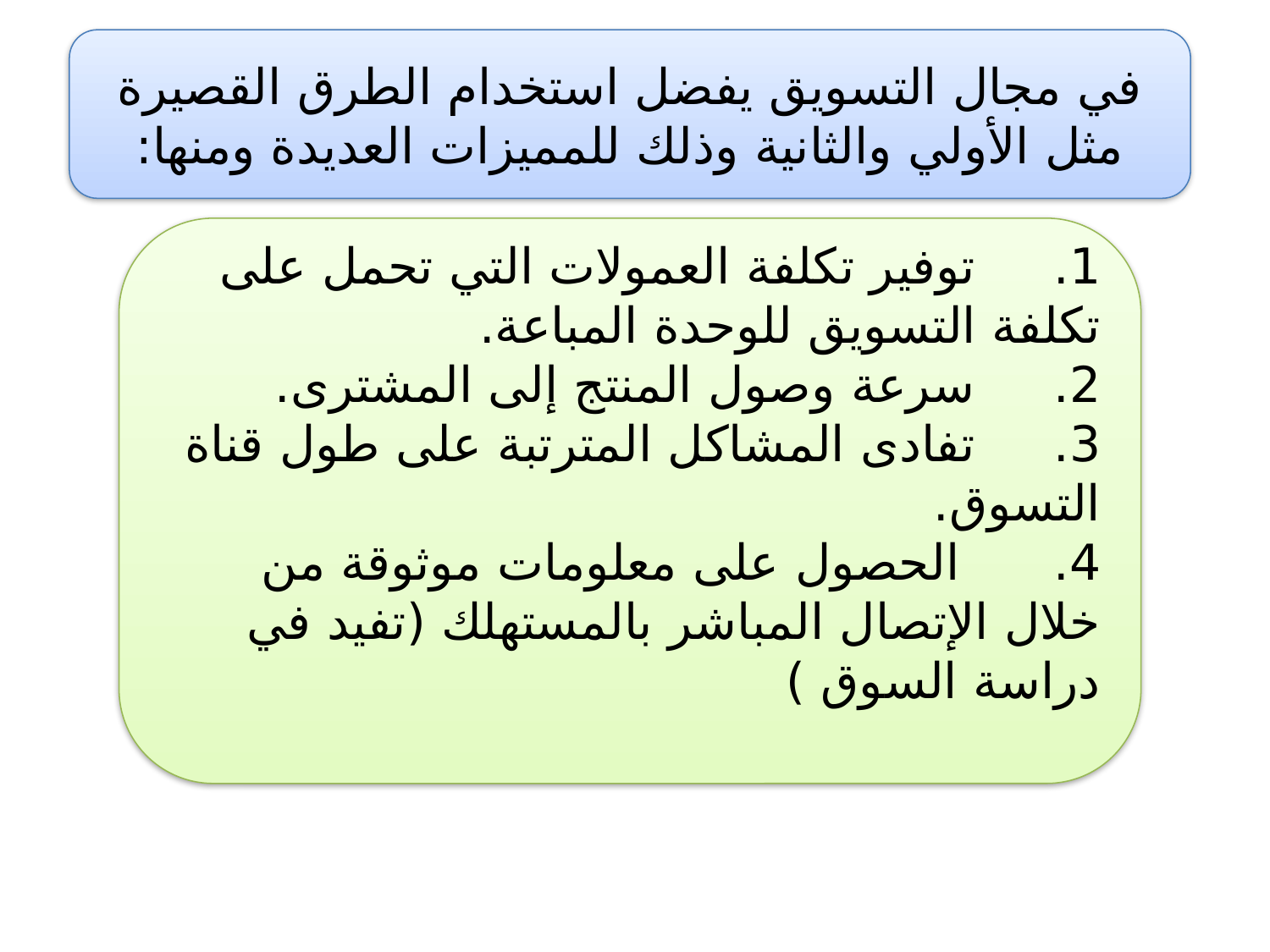

في مجال التسويق يفضل استخدام الطرق القصيرة مثل الأولي والثانية وذلك للمميزات العديدة ومنها:
1.     توفير تكلفة العمولات التي تحمل على تكلفة التسويق للوحدة المباعة.
2.     سرعة وصول المنتج إلى المشترى.
3.     تفادى المشاكل المترتبة على طول قناة التسوق.
4.      الحصول على معلومات موثوقة من خلال الإتصال المباشر بالمستهلك (تفيد في دراسة السوق )